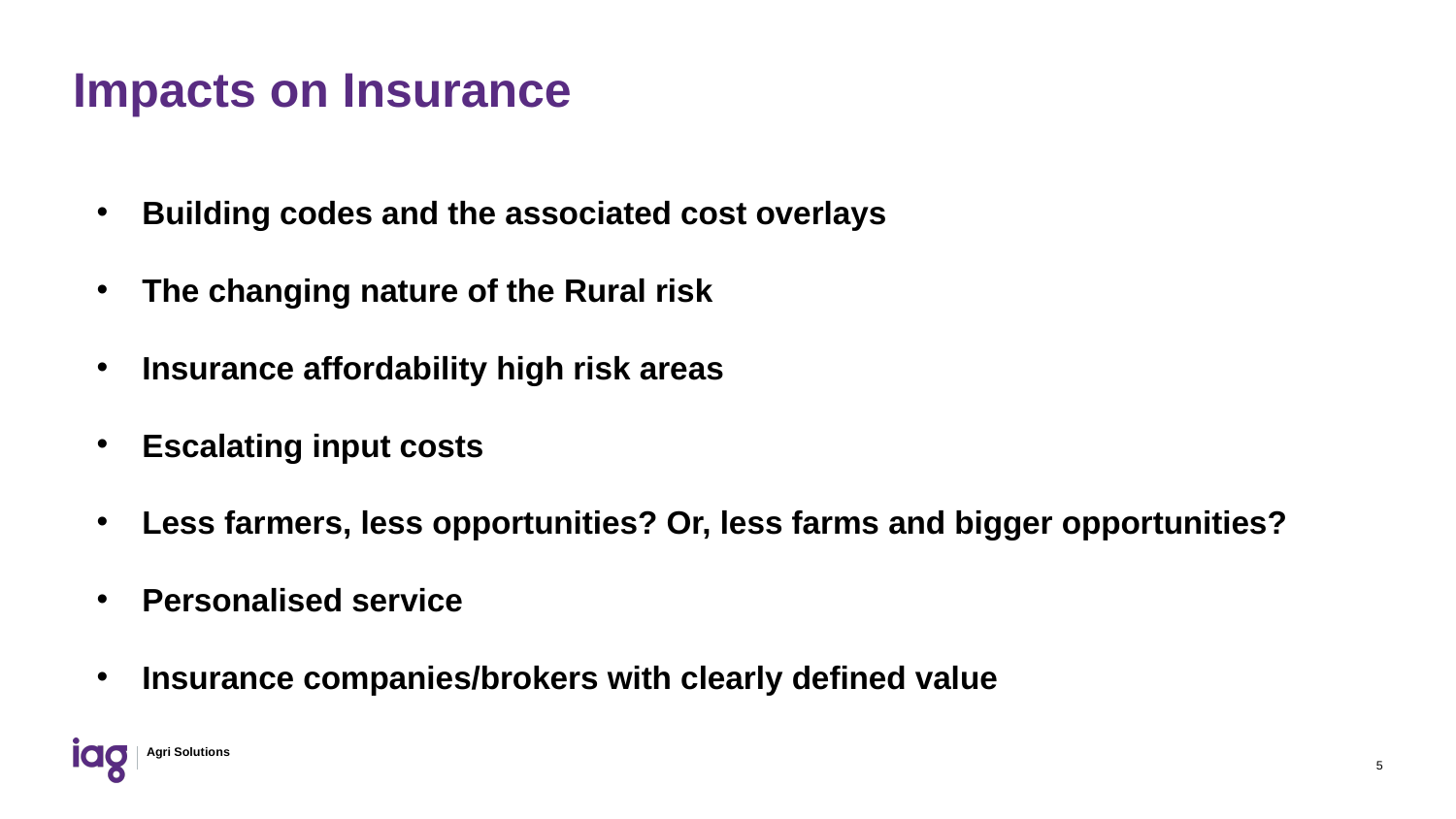

Impacts on Insurance
Building codes and the associated cost overlays

The changing nature of the Rural risk

Insurance affordability high risk areas

Escalating input costs

Less farmers, less opportunities? Or, less farms and bigger opportunities?

Personalised service

Insurance companies/brokers with clearly defined value
Agri Solutions
5